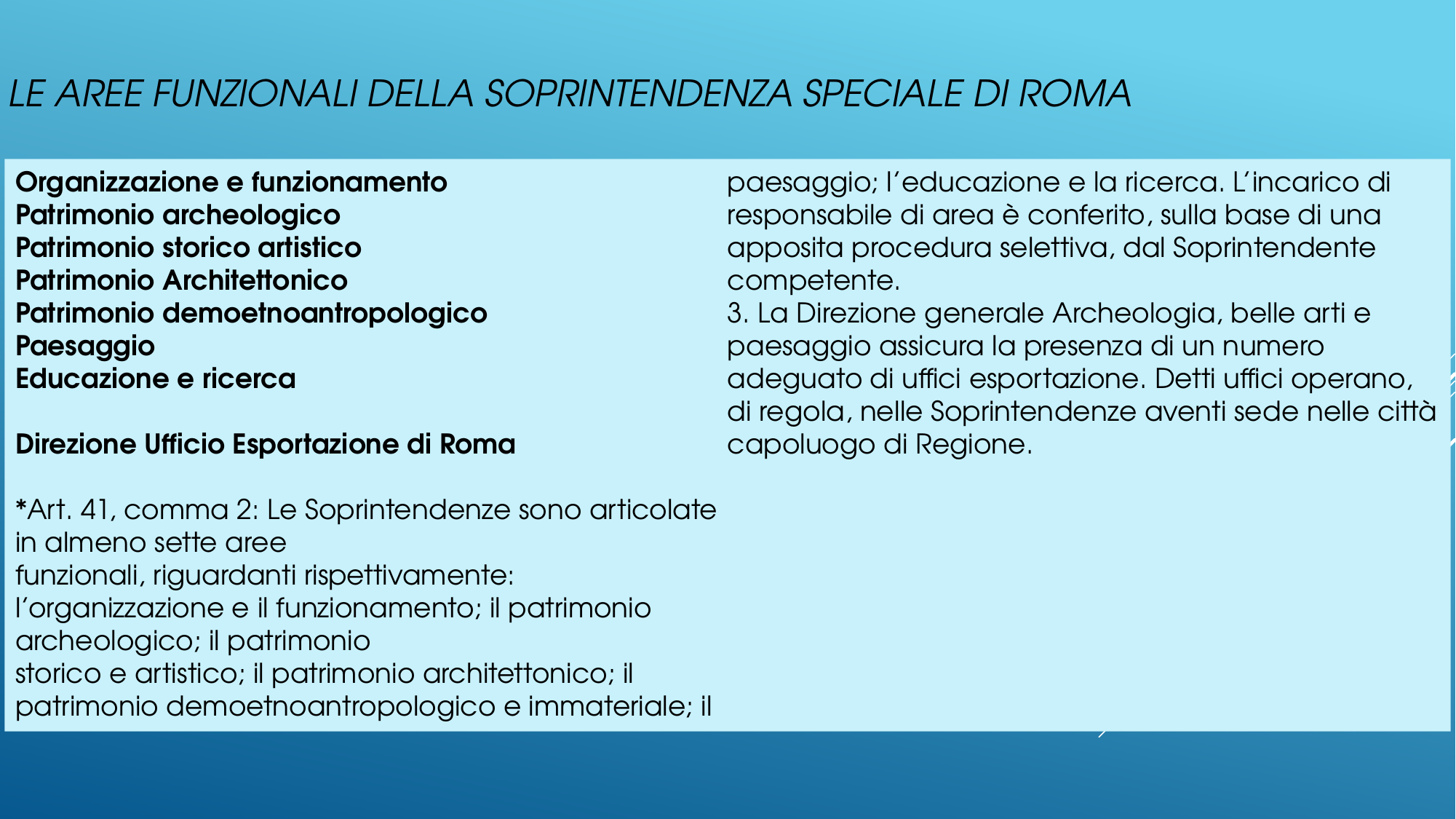

# LE AREE FUNZIONALI DELLA SOPRINTENDENZA SPECIALE DI ROMA
Organizzazione e funzionamento
Patrimonio archeologico                           
Patrimonio storico artistico                    
Patrimonio Architettonico
Patrimonio demoetnoantropologico
Paesaggio
Educazione e ricerca
Direzione Ufficio Esportazione di Roma

*Art. 41, comma 2: Le Soprintendenze sono articolate in almeno sette aree
funzionali, riguardanti rispettivamente: l’organizzazione e il funzionamento; il patrimonio archeologico; il patrimonio
storico e artistico; il patrimonio architettonico; il patrimonio demoetnoantropologico e immateriale; il paesaggio; l’educazione e la ricerca. L’incarico di responsabile di area è conferito, sulla base di una apposita procedura selettiva, dal Soprintendente competente.
3. La Direzione generale Archeologia, belle arti e paesaggio assicura la presenza di un numero adeguato di uffici esportazione. Detti uffici operano, di regola, nelle Soprintendenze aventi sede nelle città capoluogo di Regione.